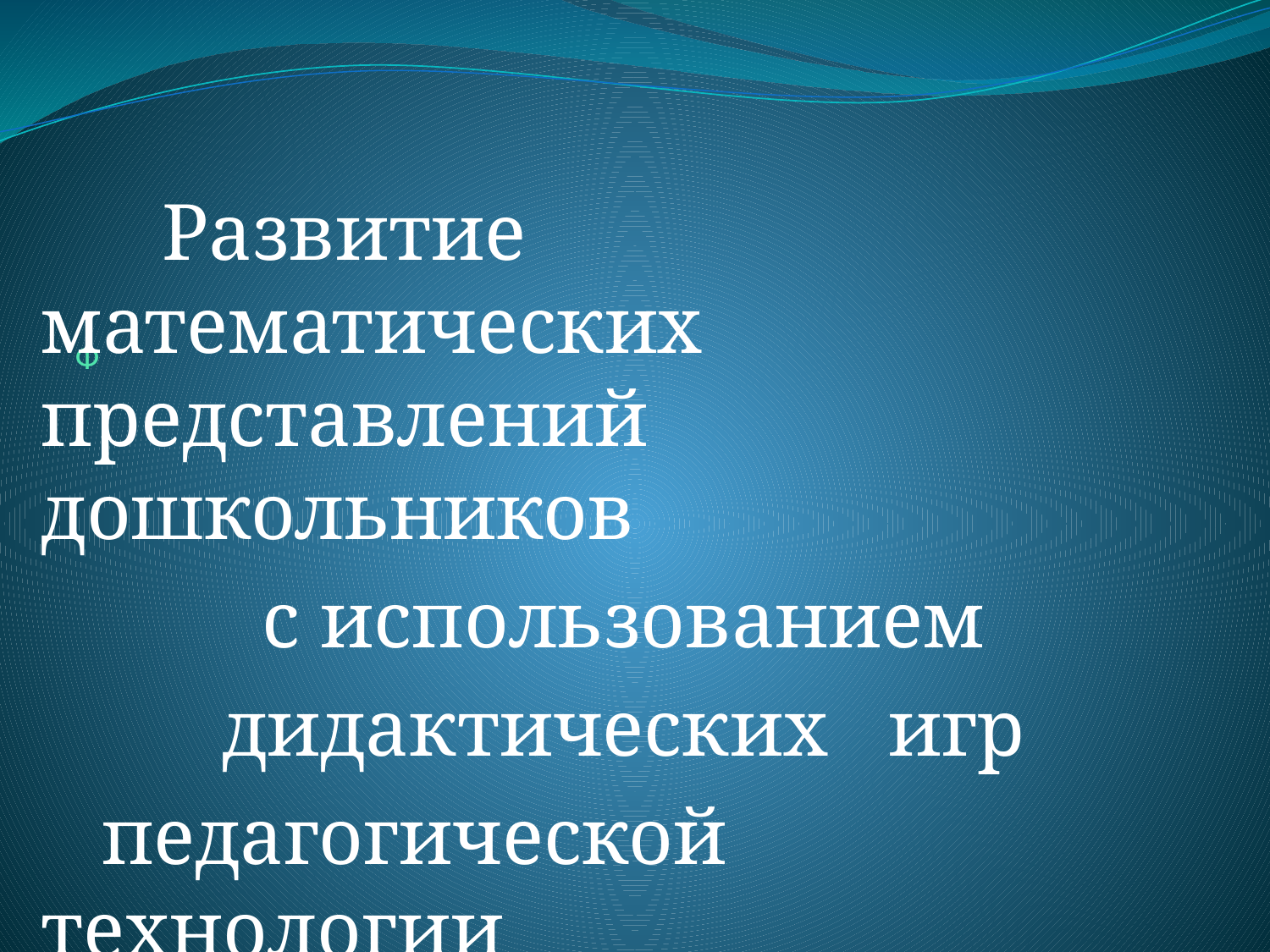

Развитие математических                представлений дошкольников
           с использованием
         дидактических   игр
   педагогической технологии
                Л.Г. Петерсон
# Ф